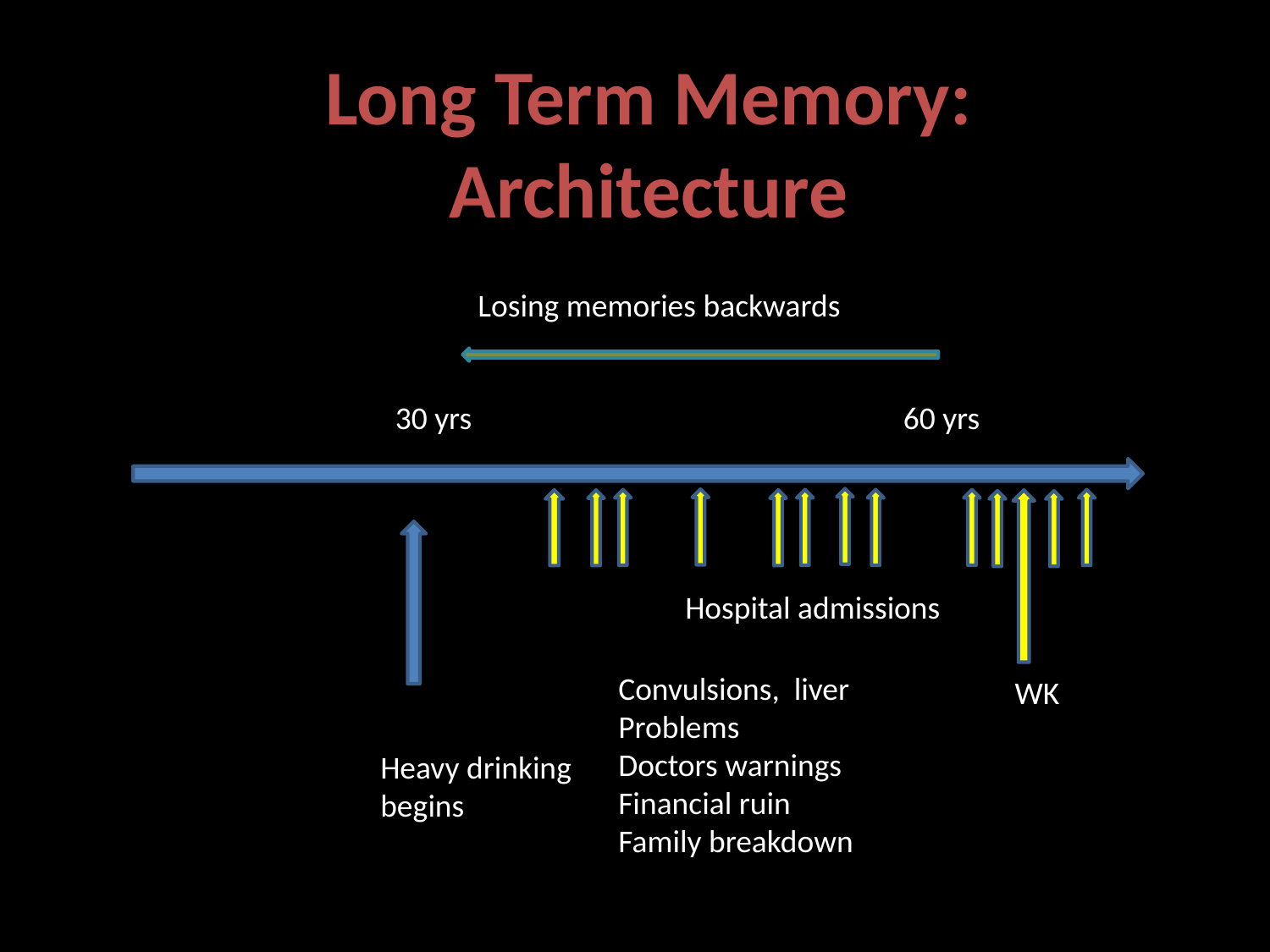

# Long Term Memory: Architecture
Losing memories backwards

30 yrs				60 yrs

Hospital admissions
Convulsions,  liver
Problems
Doctors warnings
Financial ruin
Family breakdown
WK
Heavy drinking
begins